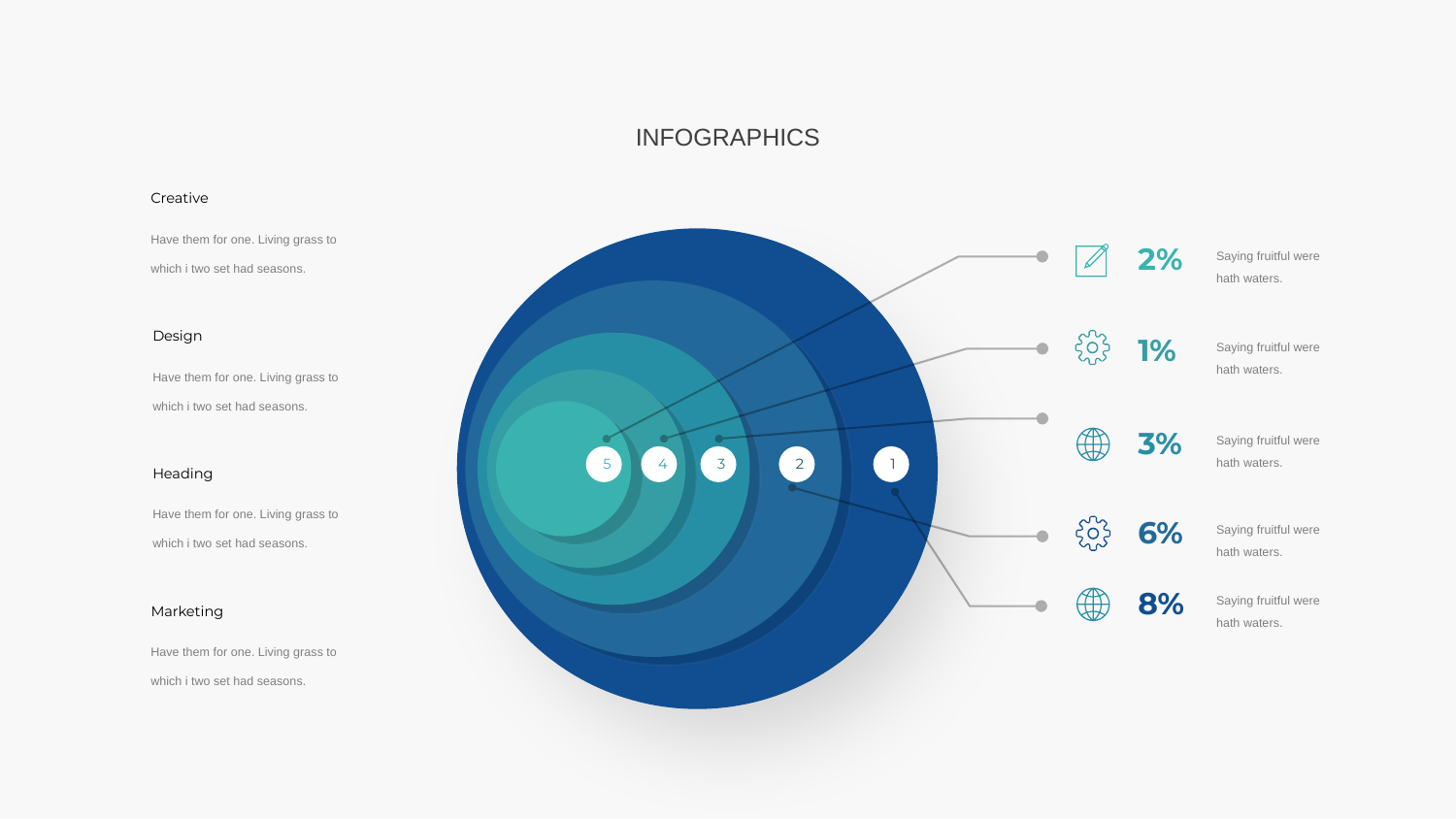

INFOGRAPHICS
Creative
Have them for one. Living grass to which i two set had seasons.

2%
Saying fruitful were hath waters.

Design
Have them for one. Living grass to which i two set had seasons.
1%
Saying fruitful were hath waters.

3%
Saying fruitful were hath waters.

5
4
3
2
1
Heading
Have them for one. Living grass to which i two set had seasons.

6%
Saying fruitful were hath waters.

8%
Saying fruitful were hath waters.

Marketing
Have them for one. Living grass to which i two set had seasons.